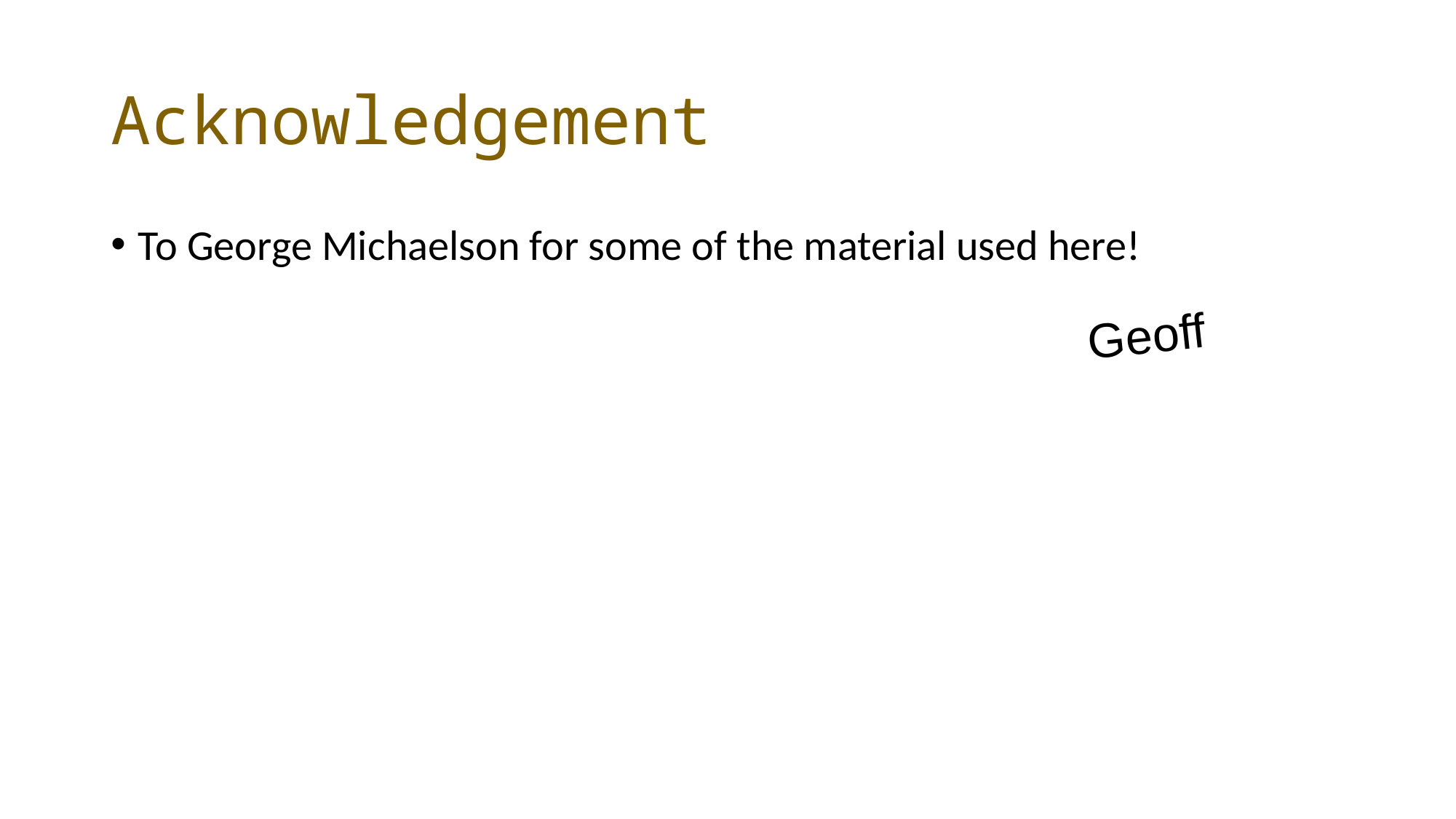

# Acknowledgement
To George Michaelson for some of the material used here!
Geoff